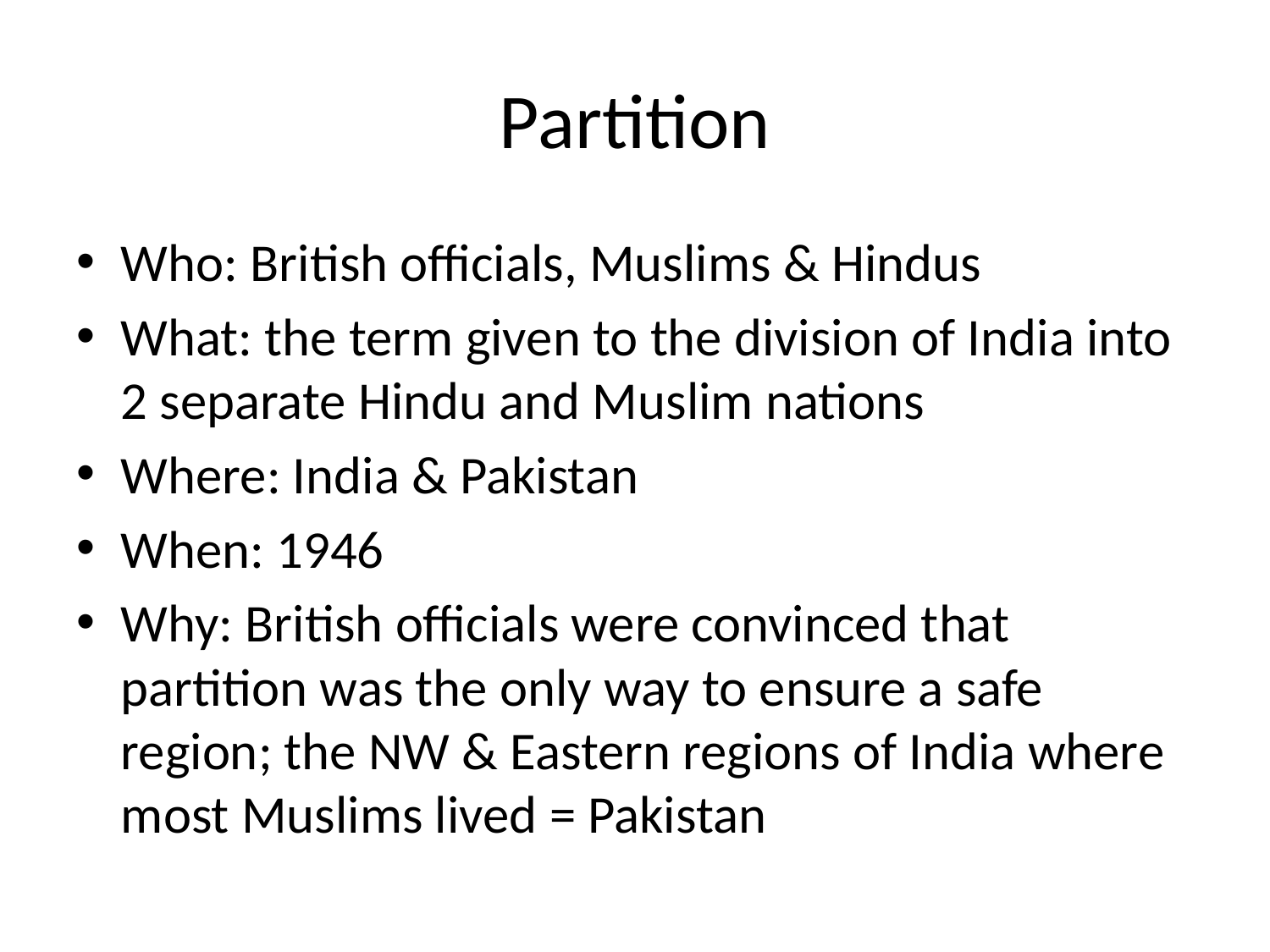

# Partition
Who: British officials, Muslims & Hindus
What: the term given to the division of India into 2 separate Hindu and Muslim nations
Where: India & Pakistan
When: 1946
Why: British officials were convinced that partition was the only way to ensure a safe region; the NW & Eastern regions of India where most Muslims lived = Pakistan